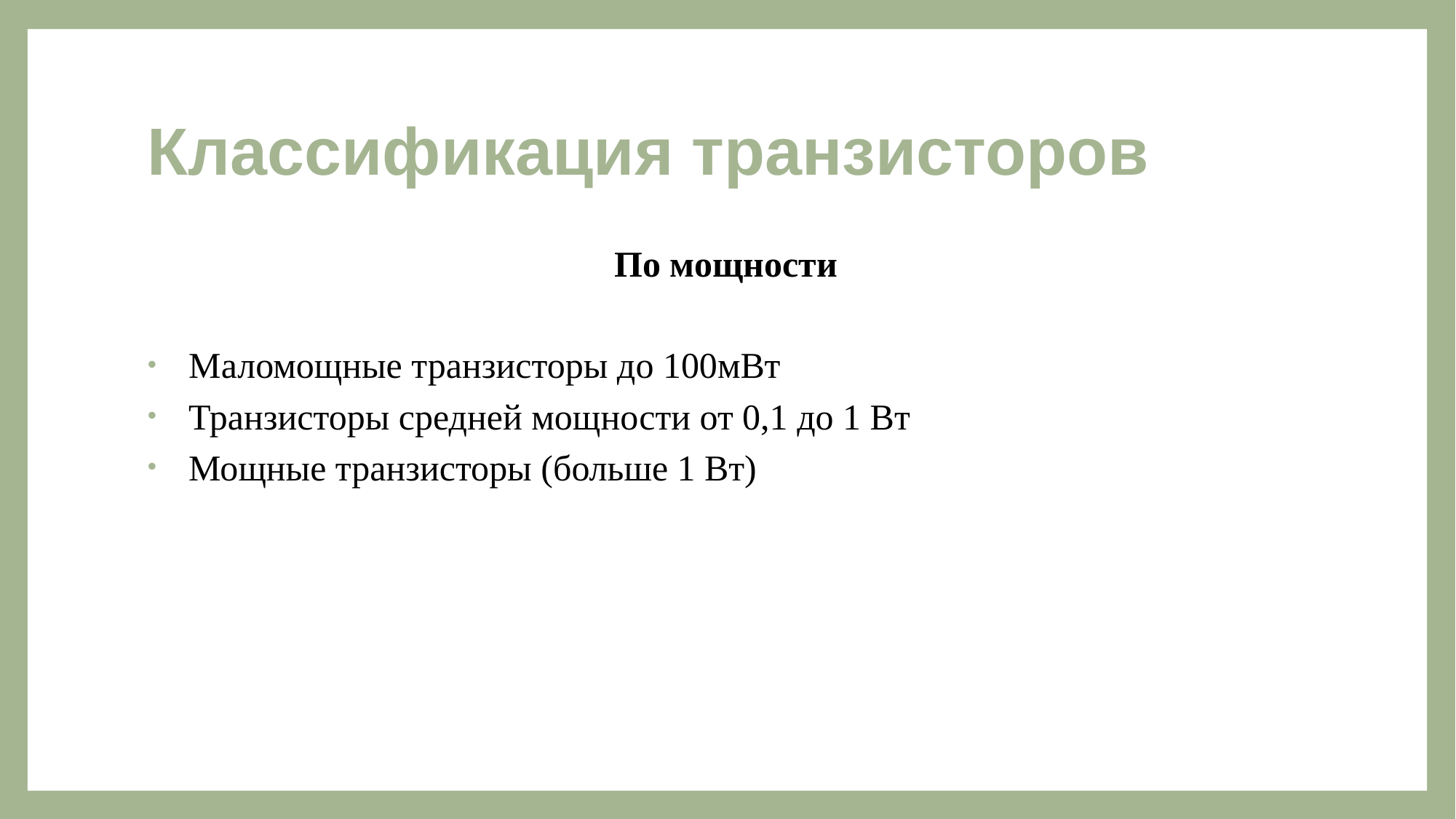

# Классификация транзисторов
По мощности

Маломощные транзисторы до 100мВт
Транзисторы средней мощности от 0,1 до 1 Вт
Мощные транзисторы (больше 1 Вт)